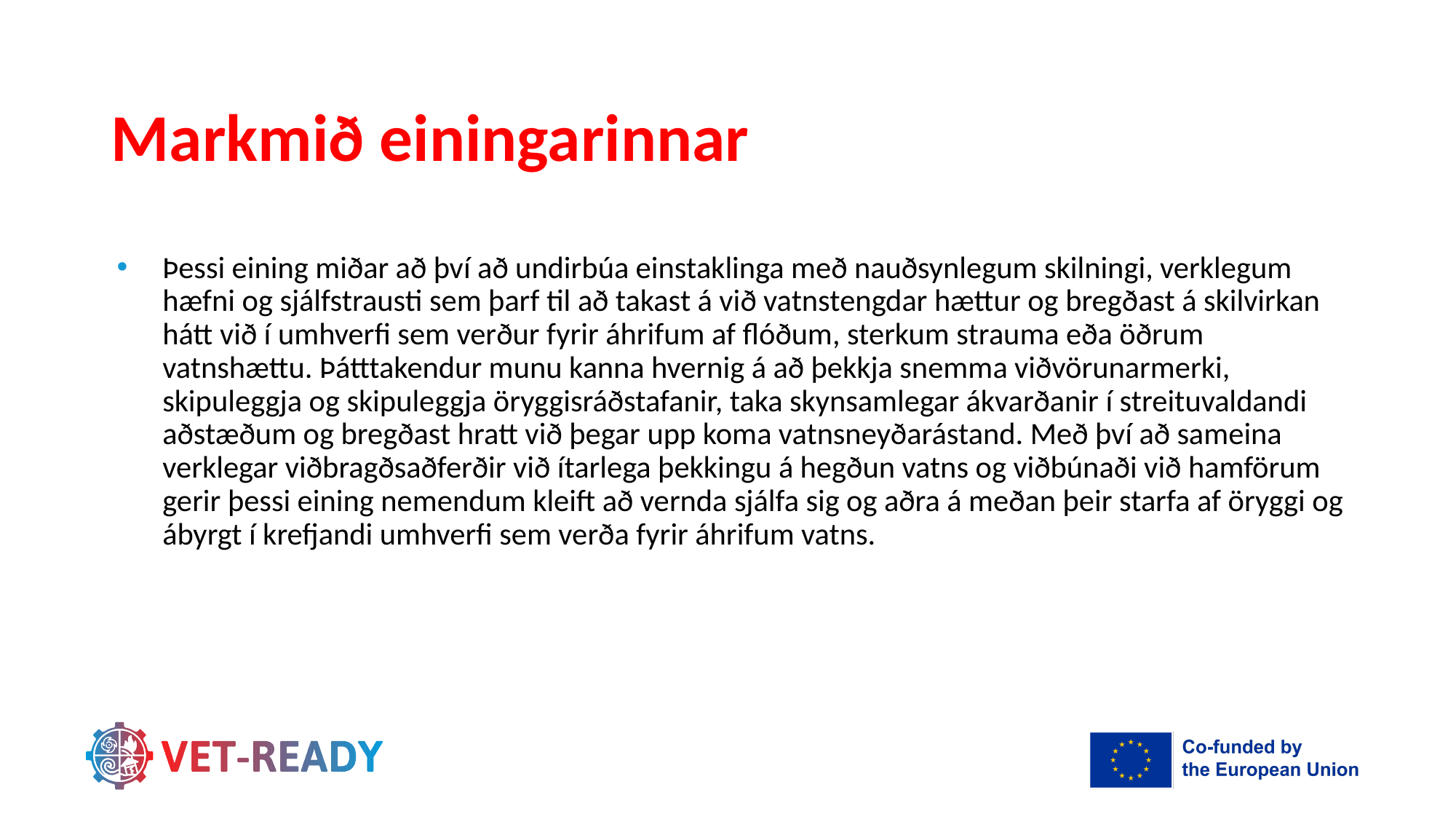

# Markmið einingarinnar
Þessi eining miðar að því að undirbúa einstaklinga með nauðsynlegum skilningi, verklegum hæfni og sjálfstrausti sem þarf til að takast á við vatnstengdar hættur og bregðast á skilvirkan hátt við í umhverfi sem verður fyrir áhrifum af flóðum, sterkum strauma eða öðrum vatnshættu. Þátttakendur munu kanna hvernig á að þekkja snemma viðvörunarmerki, skipuleggja og skipuleggja öryggisráðstafanir, taka skynsamlegar ákvarðanir í streituvaldandi aðstæðum og bregðast hratt við þegar upp koma vatnsneyðarástand. Með því að sameina verklegar viðbragðsaðferðir við ítarlega þekkingu á hegðun vatns og viðbúnaði við hamförum gerir þessi eining nemendum kleift að vernda sjálfa sig og aðra á meðan þeir starfa af öryggi og ábyrgt í krefjandi umhverfi sem verða fyrir áhrifum vatns.